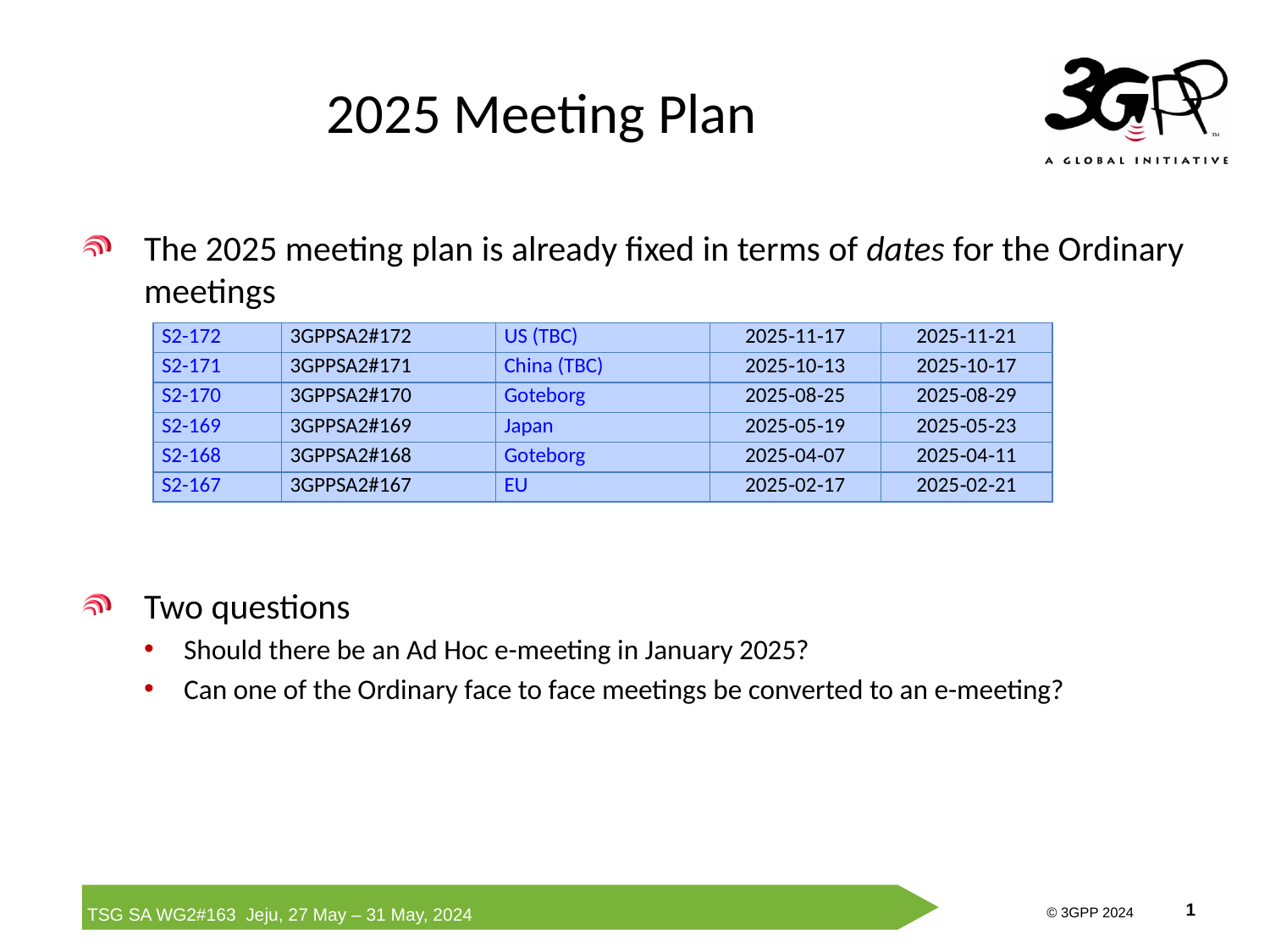

# 2025 Meeting Plan

The 2025 meeting plan is already fixed in terms of dates for the Ordinary meetings

Two questions
Should there be an Ad Hoc e-meeting in January 2025?
Can one of the Ordinary face to face meetings be converted to an e-meeting?
| S2-172 | 3GPPSA2#172 | US (TBC) | 2025‑11‑17 | 2025‑11‑21 |
| --- | --- | --- | --- | --- |
| S2-171 | 3GPPSA2#171 | China (TBC) | 2025‑10‑13 | 2025‑10‑17 |
| S2-170 | 3GPPSA2#170 | Goteborg | 2025‑08‑25 | 2025‑08‑29 |
| S2-169 | 3GPPSA2#169 | Japan | 2025‑05‑19 | 2025‑05‑23 |
| S2-168 | 3GPPSA2#168 | Goteborg | 2025‑04‑07 | 2025‑04‑11 |
| S2-167 | 3GPPSA2#167 | EU | 2025‑02‑17 | 2025‑02‑21 |